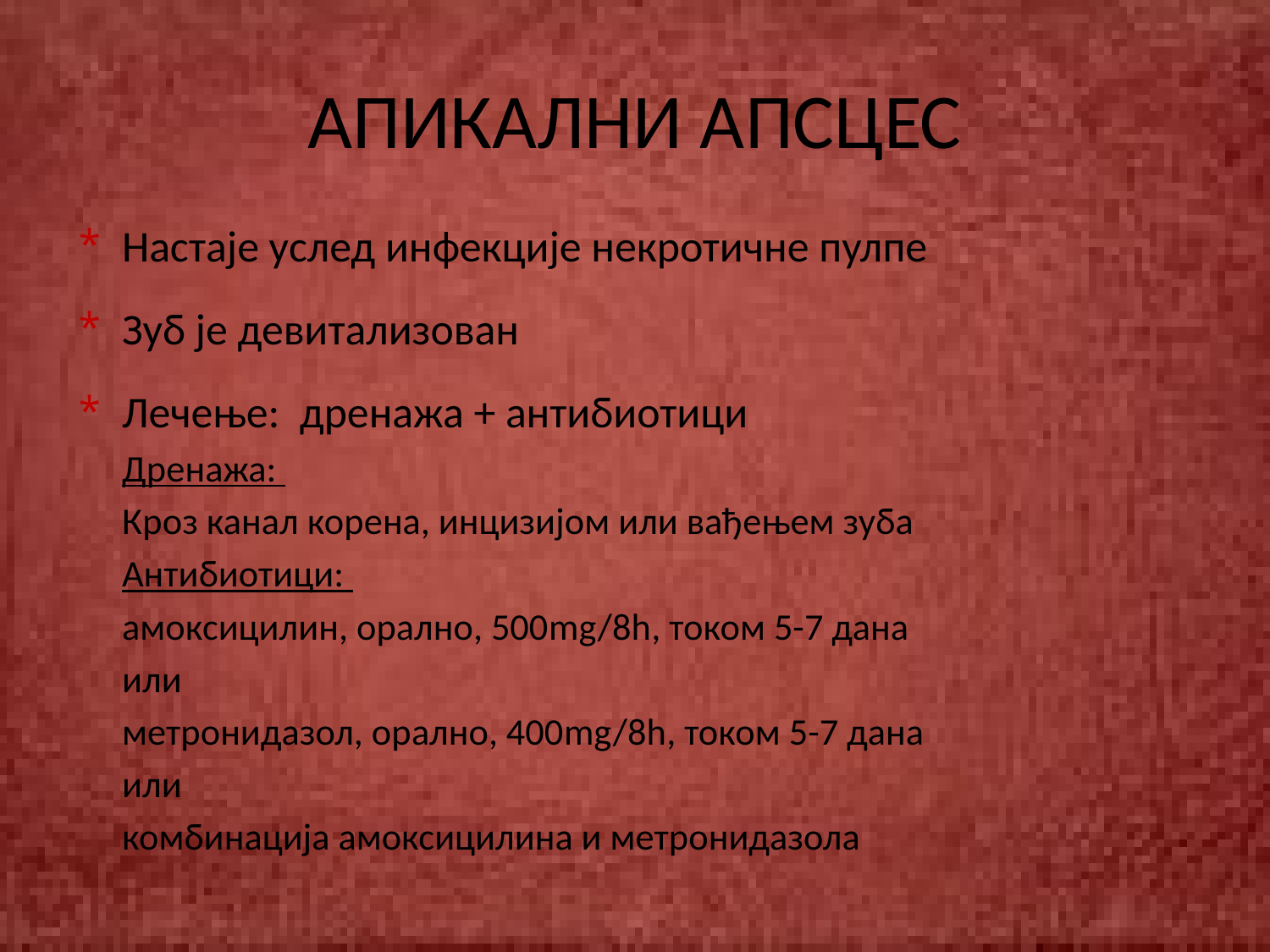

# АПИКАЛНИ АПСЦЕС
Настаје услед инфекције некротичне пулпе

Зуб је девитализован

Лечење:  дренажа + антибиотици
	Дренажа:
		Кроз канал корена, инцизијом или вађењем зуба
	Антибиотици:
		амоксицилин, орално, 500mg/8h, током 5-7 дана
					или
		метронидазол, орално, 400mg/8h, током 5-7 дана
					или
		комбинација амоксицилина и метронидазола